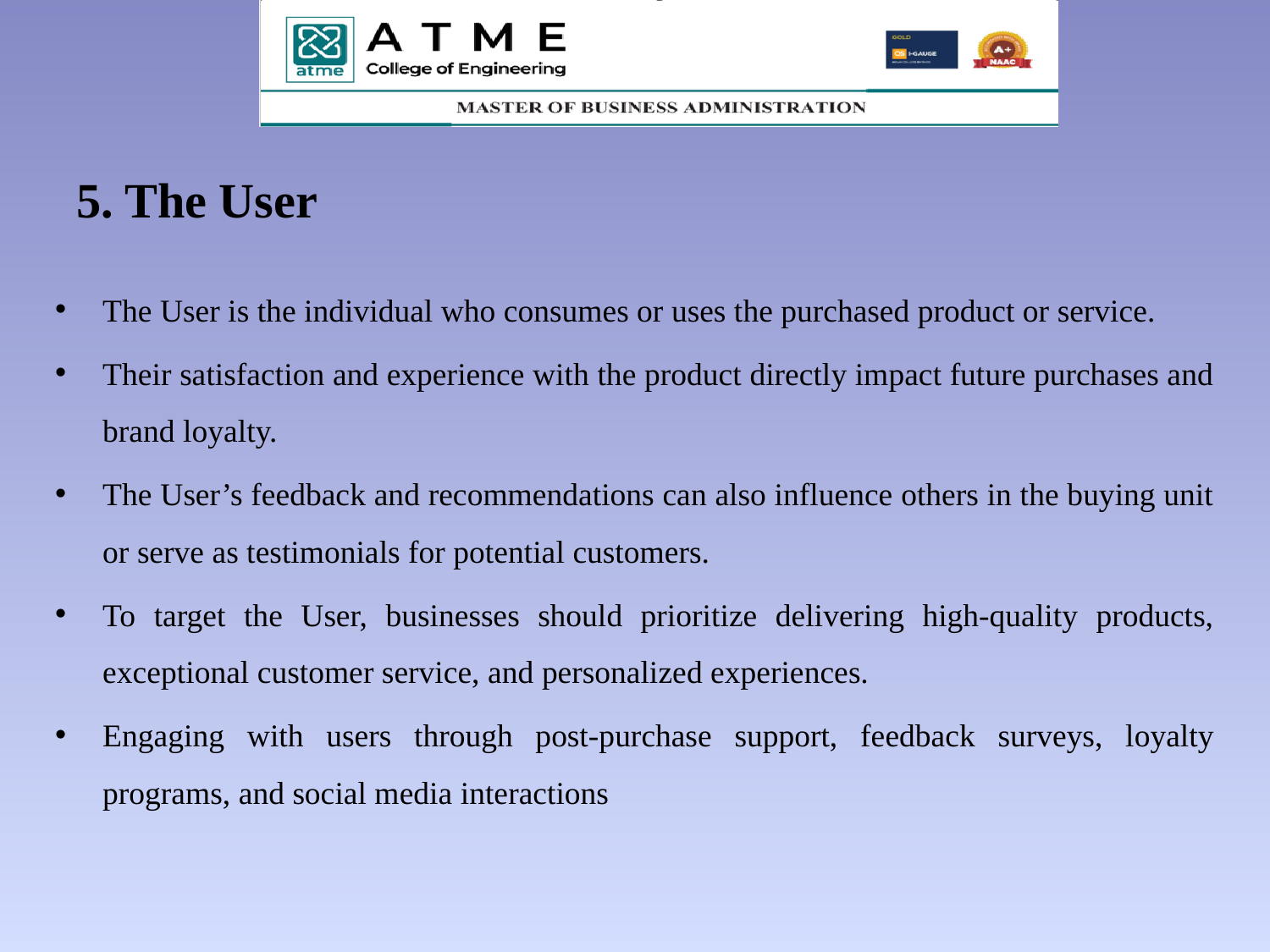

# 5. The User
The User is the individual who consumes or uses the purchased product or service.
Their satisfaction and experience with the product directly impact future purchases and brand loyalty.
The User’s feedback and recommendations can also influence others in the buying unit or serve as testimonials for potential customers.
To target the User, businesses should prioritize delivering high-quality products, exceptional customer service, and personalized experiences.
Engaging with users through post-purchase support, feedback surveys, loyalty programs, and social media interactions